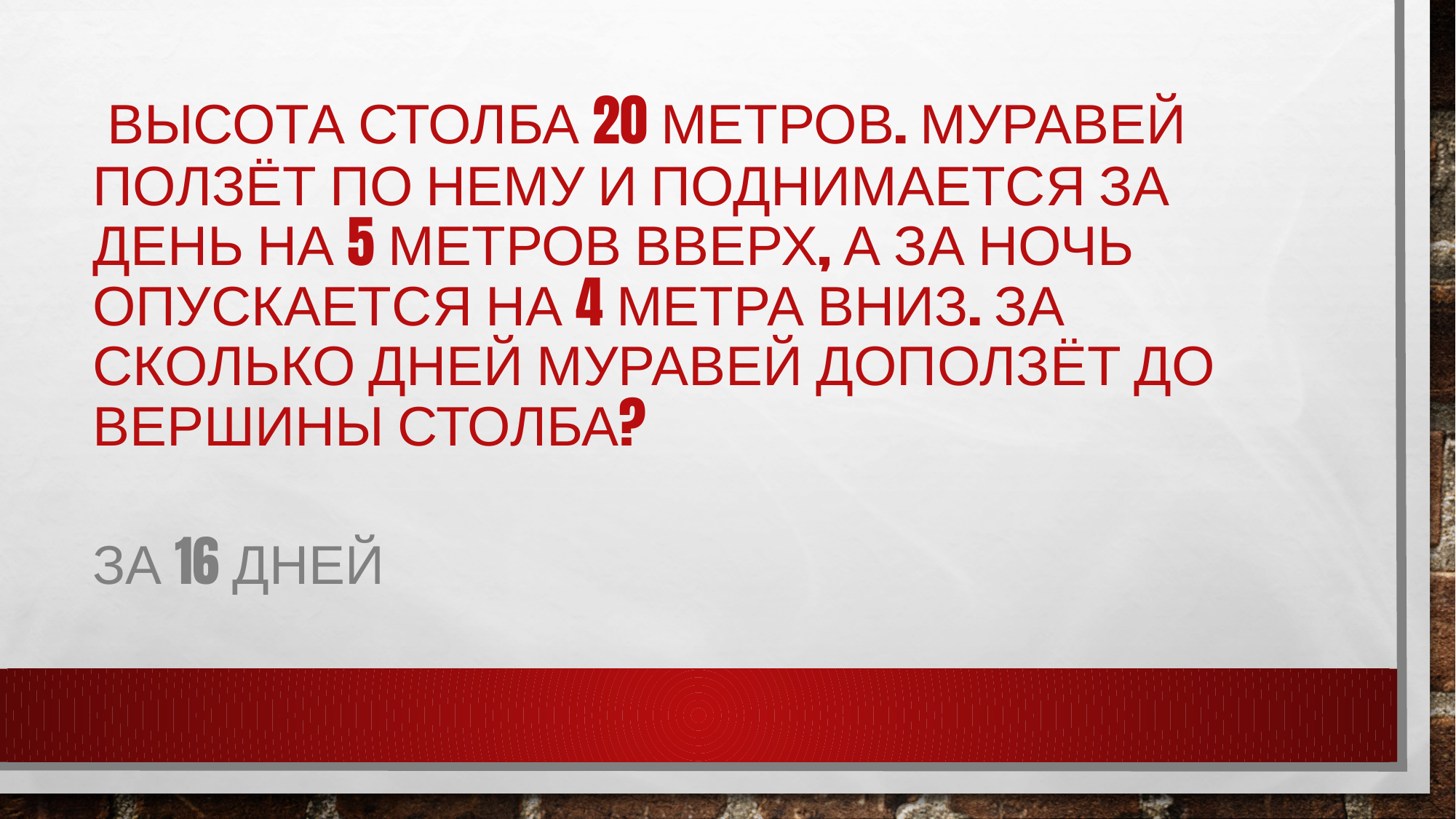

# высота столба 20 метров. Муравей ползёт по нему и поднимается за день на 5 метров вверх, а за ночь опускается на 4 метра вниз. За сколько дней муравей доползёт до вершины столба?
за 16 дней